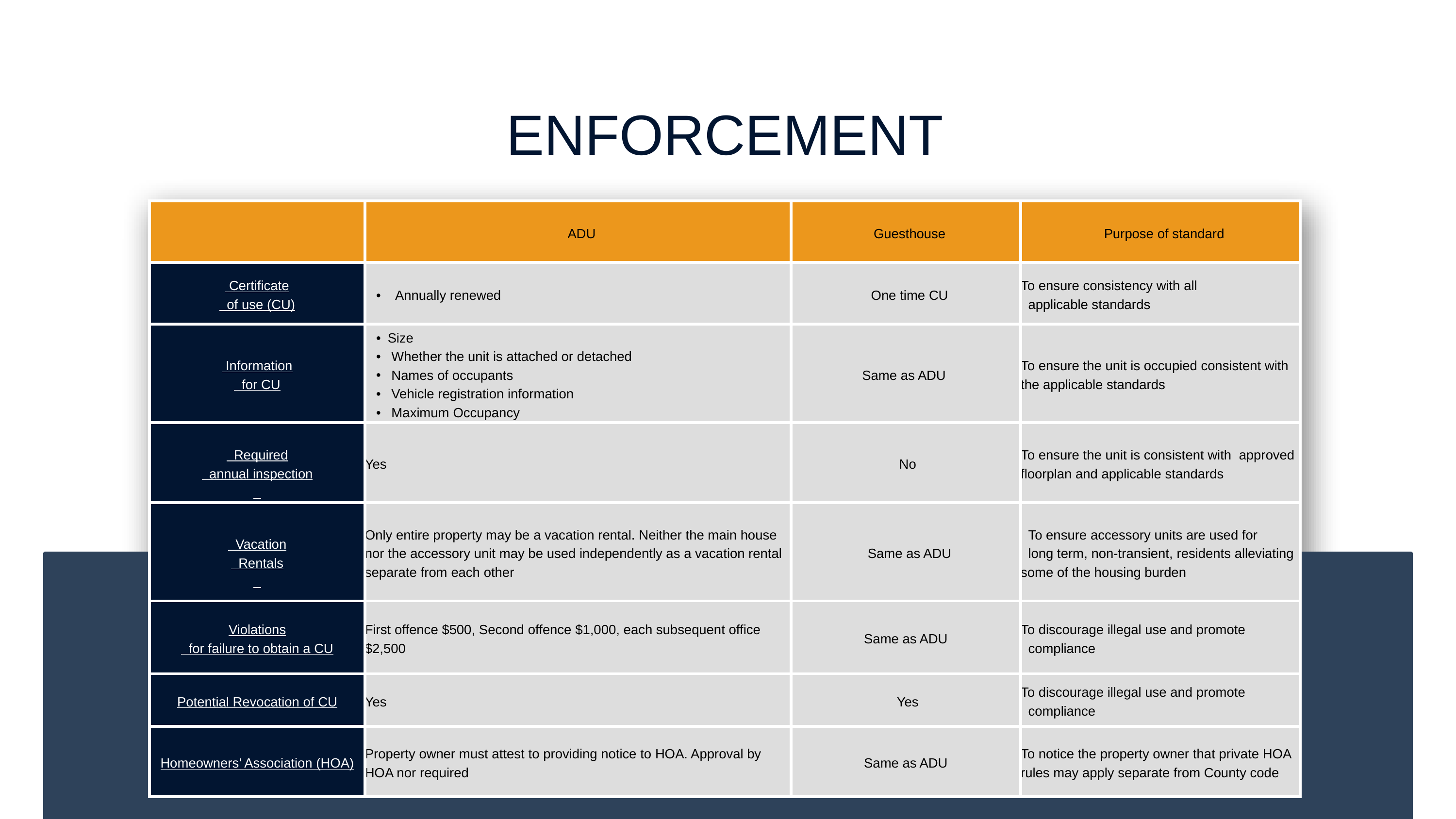

ENFORCEMENT

|  | ADU | Guesthouse | Purpose of standard |
| --- | --- | --- | --- |
| Certificate of use (CU) | Annually renewed | One time CU | To ensure consistency with all applicable standards |
| Information for CU | Size Whether the unit is attached or detached Names of occupants Vehicle registration information Maximum Occupancy | Same as ADU | To ensure the unit is occupied consistent with the applicable standards |
| Required annual inspection | Yes | No | To ensure the unit is consistent with approved floorplan and applicable standards |
| Vacation Rentals | Only entire property may be a vacation rental. Neither the main house nor the accessory unit may be used independently as a vacation rental separate from each other | Same as ADU | To ensure accessory units are used for long term, non-transient, residents alleviating some of the housing burden |
| Violations for failure to obtain a CU | First offence $500, Second offence $1,000, each subsequent office $2,500 | Same as ADU | To discourage illegal use and promote compliance |
| Potential Revocation of CU | Yes | Yes | To discourage illegal use and promote compliance |
| Homeowners’ Association (HOA) | Property owner must attest to providing notice to HOA. Approval by HOA nor required | Same as ADU | To notice the property owner that private HOA rules may apply separate from County code |